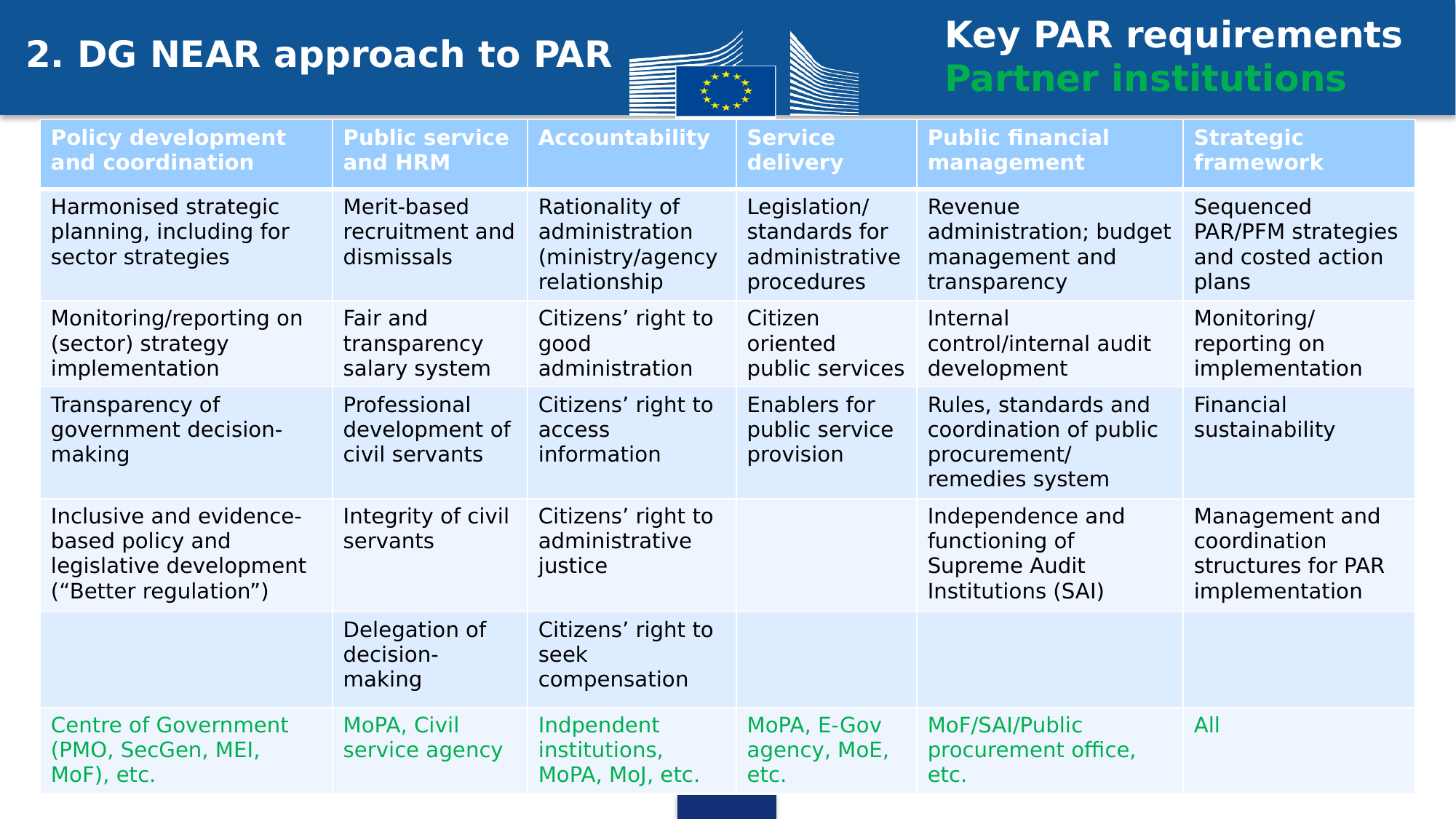

2. DG NEAR approach to PAR
Key PAR requirements Partner institutions
| Policy development and coordination | Public service and HRM | Accountability | Service delivery | Public financial management | Strategic framework |
| --- | --- | --- | --- | --- | --- |
| Harmonised strategic planning, including for sector strategies | Merit-based recruitment and dismissals | Rationality of administration (ministry/agency relationship | Legislation/ standards for administrative procedures | Revenue administration; budget management and transparency | Sequenced PAR/PFM strategies and costed action plans |
| Monitoring/reporting on (sector) strategy implementation | Fair and transparency salary system | Citizens’ right to good administration | Citizen oriented public services | Internal control/internal audit development | Monitoring/ reporting on implementation |
| Transparency of government decision-making | Professional development of civil servants | Citizens’ right to access information | Enablers for public service provision | Rules, standards and coordination of public procurement/ remedies system | Financial sustainability |
| Inclusive and evidence-based policy and legislative development (“Better regulation”) | Integrity of civil servants | Citizens’ right to administrative justice |  | Independence and functioning of Supreme Audit Institutions (SAI) | Management and coordination structures for PAR implementation |
|  | Delegation of decision-making | Citizens’ right to seek compensation |  |  |  |
| Centre of Government (PMO, SecGen, MEI, MoF), etc. | MoPA, Civil service agency | Indpendent institutions, MoPA, MoJ, etc. | MoPA, E-Gov agency, MoE, etc. | MoF/SAI/Public procurement office, etc. | All |